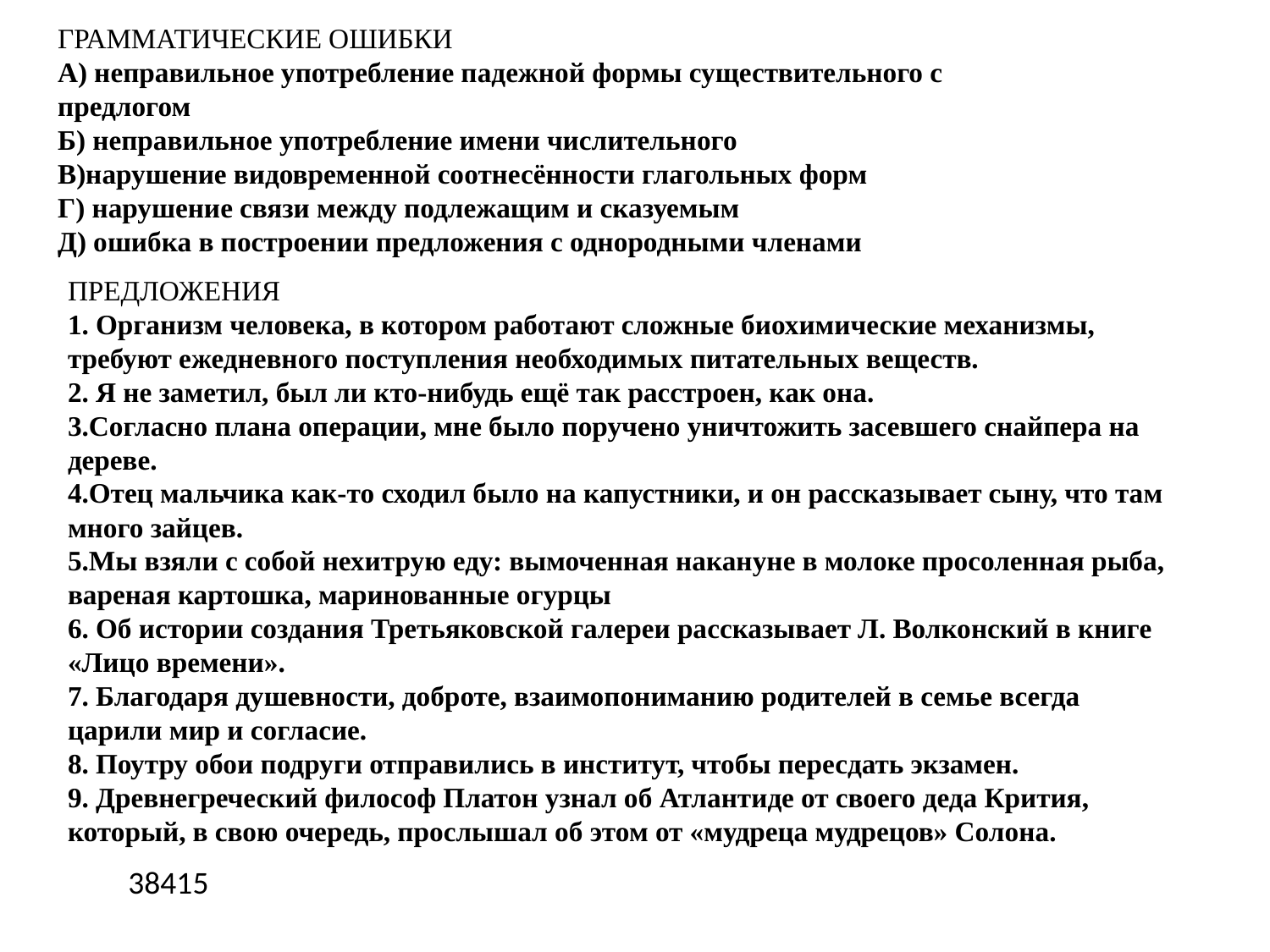

ГРАММАТИЧЕСКИЕ ОШИБКИ
А) неправильное употребление падежной формы существительного с предлогом
Б) неправильное употребление имени числительного
В)нарушение видовременной соотнесённости глагольных форм
Г) нарушение связи между подлежащим и сказуемым
Д) ошибка в построении предложения с однородными членами

ПРЕДЛОЖЕНИЯ
1. Организм человека, в котором работают сложные биохимические механизмы, требуют ежедневного поступления необходимых питательных веществ.
2. Я не заметил, был ли кто-нибудь ещё так расстроен, как она.
3.Согласно плана операции, мне было поручено уничтожить засевшего снайпера на дереве.
4.Отец мальчика как-то сходил было на капустники, и он рассказывает сыну, что там много зайцев.
5.Мы взяли с собой нехитрую еду: вымоченная накануне в молоке просоленная рыба, вареная картошка, маринованные огурцы
6. Об истории создания Третьяковской галереи рассказывает Л. Волконский в книге «Лицо времени».
7. Благодаря душевности, доброте, взаимопониманию родителей в семье всегда царили мир и согласие.
8. Поутру обои подруги отправились в институт, чтобы пересдать экзамен.
9. Древнегреческий философ Платон узнал об Атлантиде от своего деда Крития, который, в свою очередь, прослышал об этом от «мудреца мудрецов» Солона.
38415